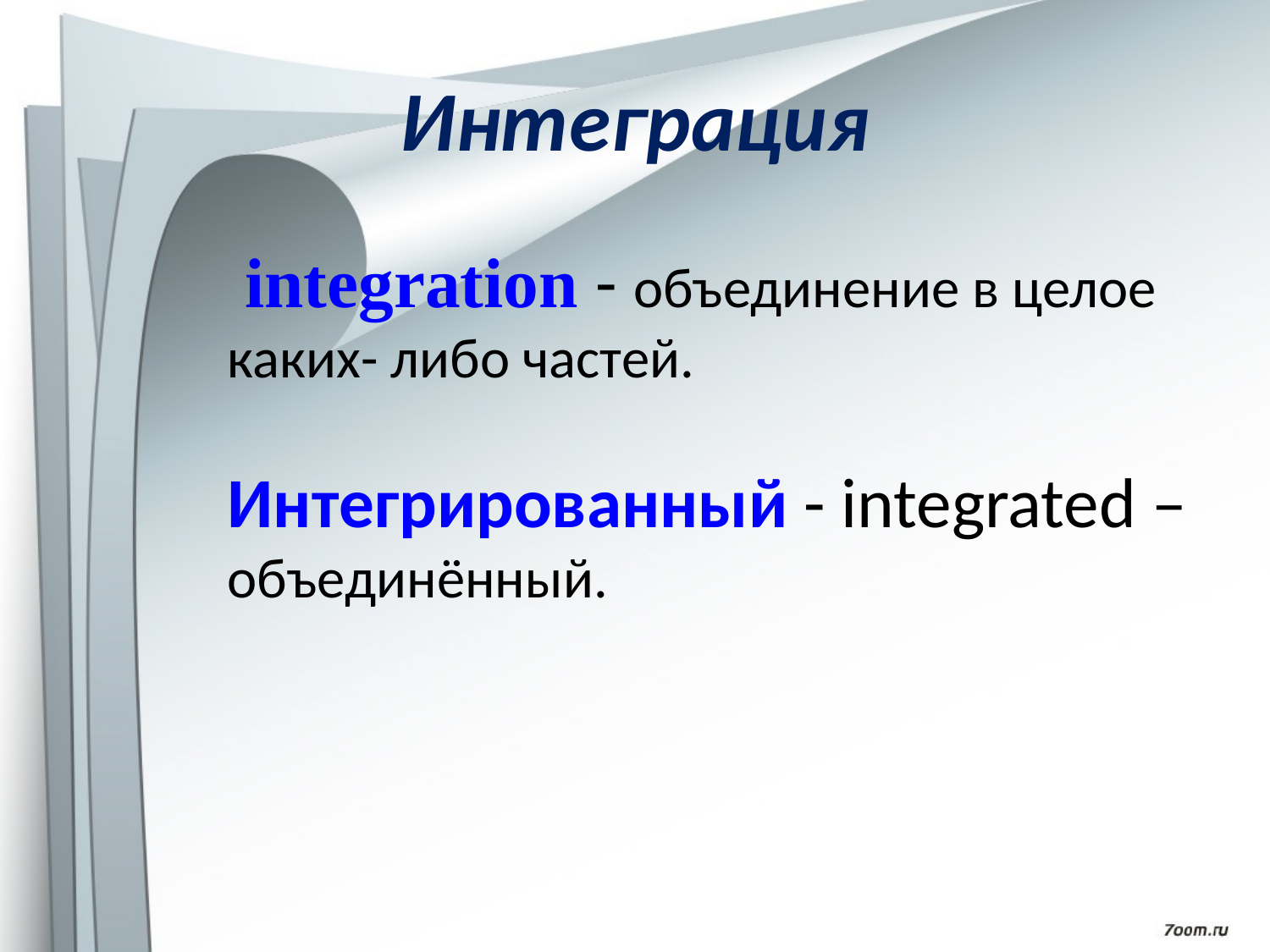

# Интеграция

 integration - объединение в целое каких- либо частей.
Интегрированный - integrated – объединённый.